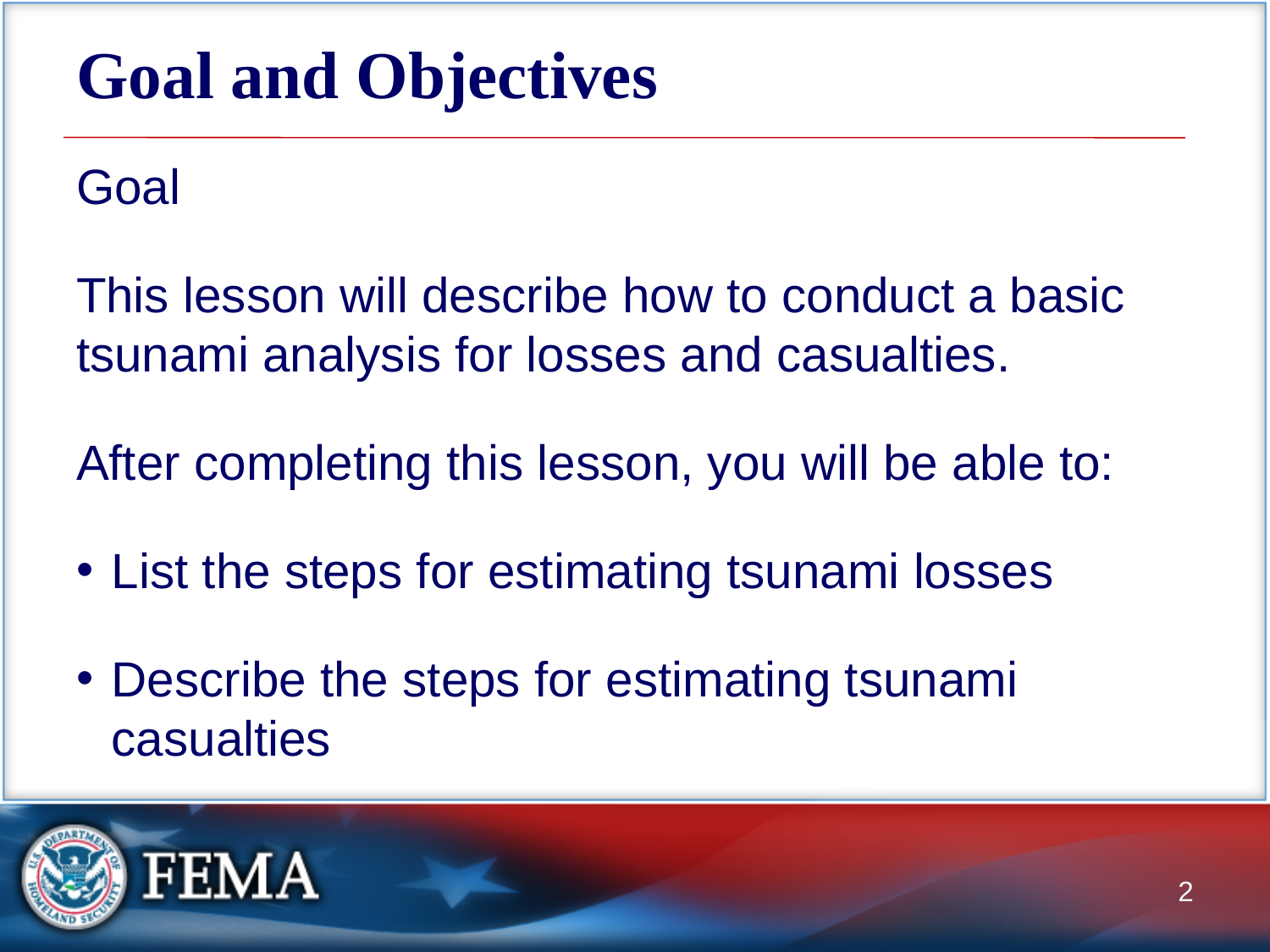

# Goal and Objectives
Goal
This lesson will describe how to conduct a basic tsunami analysis for losses and casualties.
After completing this lesson, you will be able to:
List the steps for estimating tsunami losses
Describe the steps for estimating tsunami casualties
2